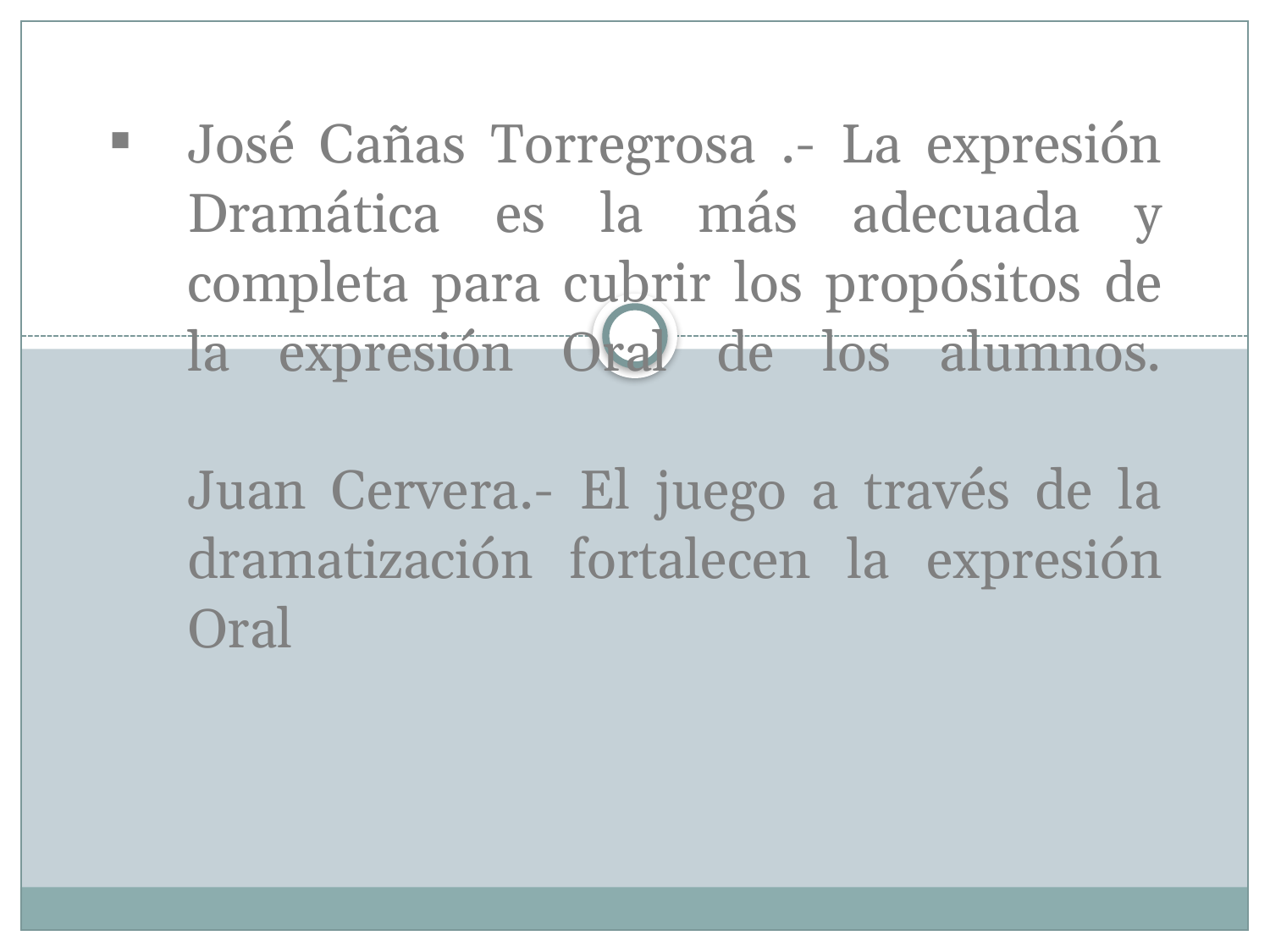

# José Cañas Torregrosa .- La expresión Dramática es la más adecuada y completa para cubrir los propósitos de la expresión Oral de los alumnos. Juan Cervera.- El juego a través de la dramatización fortalecen la expresión Oral